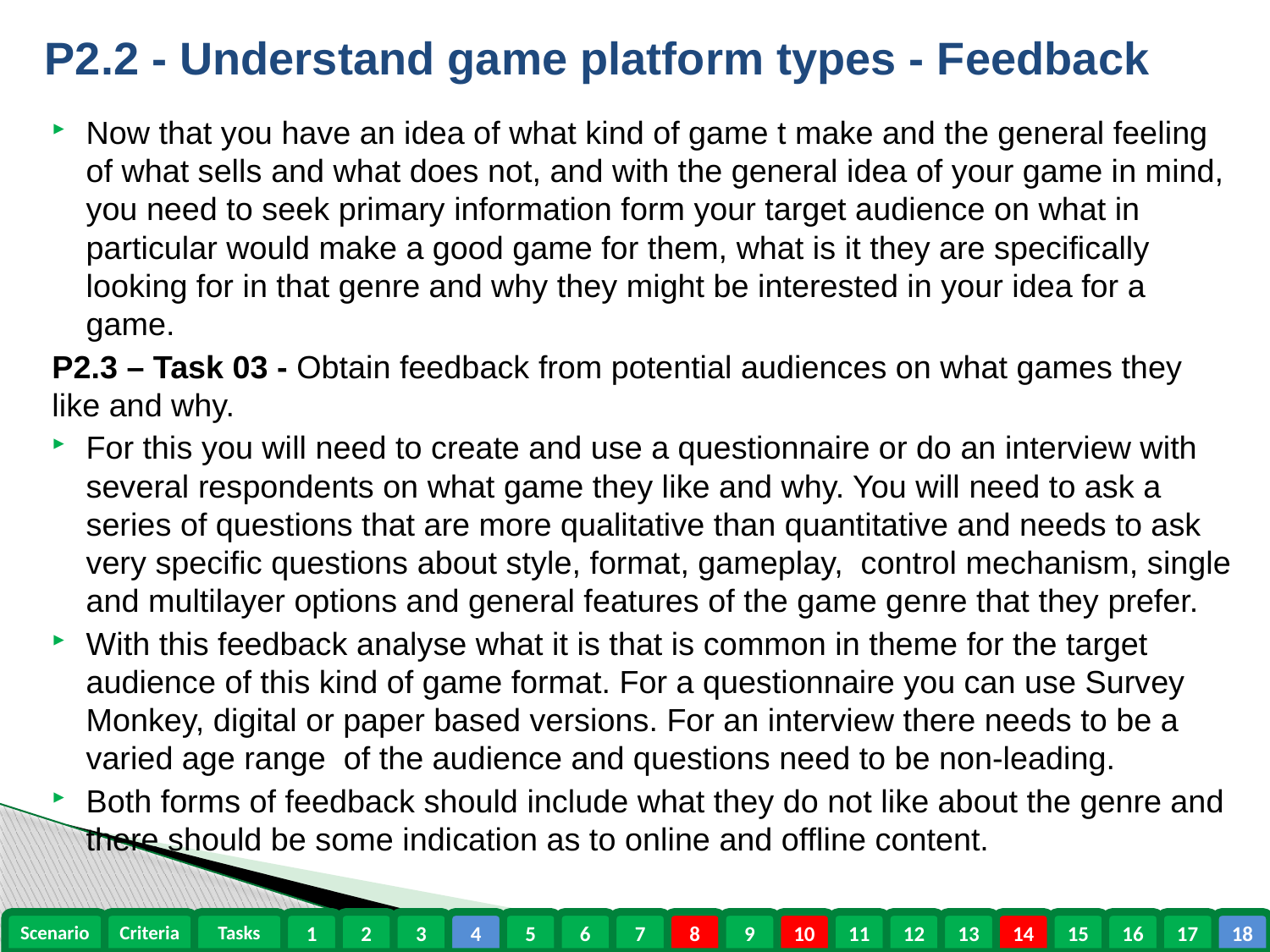

# P2.2 - Understand game platform types - Feedback
Now that you have an idea of what kind of game t make and the general feeling of what sells and what does not, and with the general idea of your game in mind, you need to seek primary information form your target audience on what in particular would make a good game for them, what is it they are specifically looking for in that genre and why they might be interested in your idea for a game.
P2.3 – Task 03 - Obtain feedback from potential audiences on what games they like and why.
For this you will need to create and use a questionnaire or do an interview with several respondents on what game they like and why. You will need to ask a series of questions that are more qualitative than quantitative and needs to ask very specific questions about style, format, gameplay,  control mechanism, single and multilayer options and general features of the game genre that they prefer.
With this feedback analyse what it is that is common in theme for the target audience of this kind of game format. For a questionnaire you can use Survey Monkey, digital or paper based versions. For an interview there needs to be a varied age range  of the audience and questions need to be non-leading.
Both forms of feedback should include what they do not like about the genre and there should be some indication as to online and offline content.